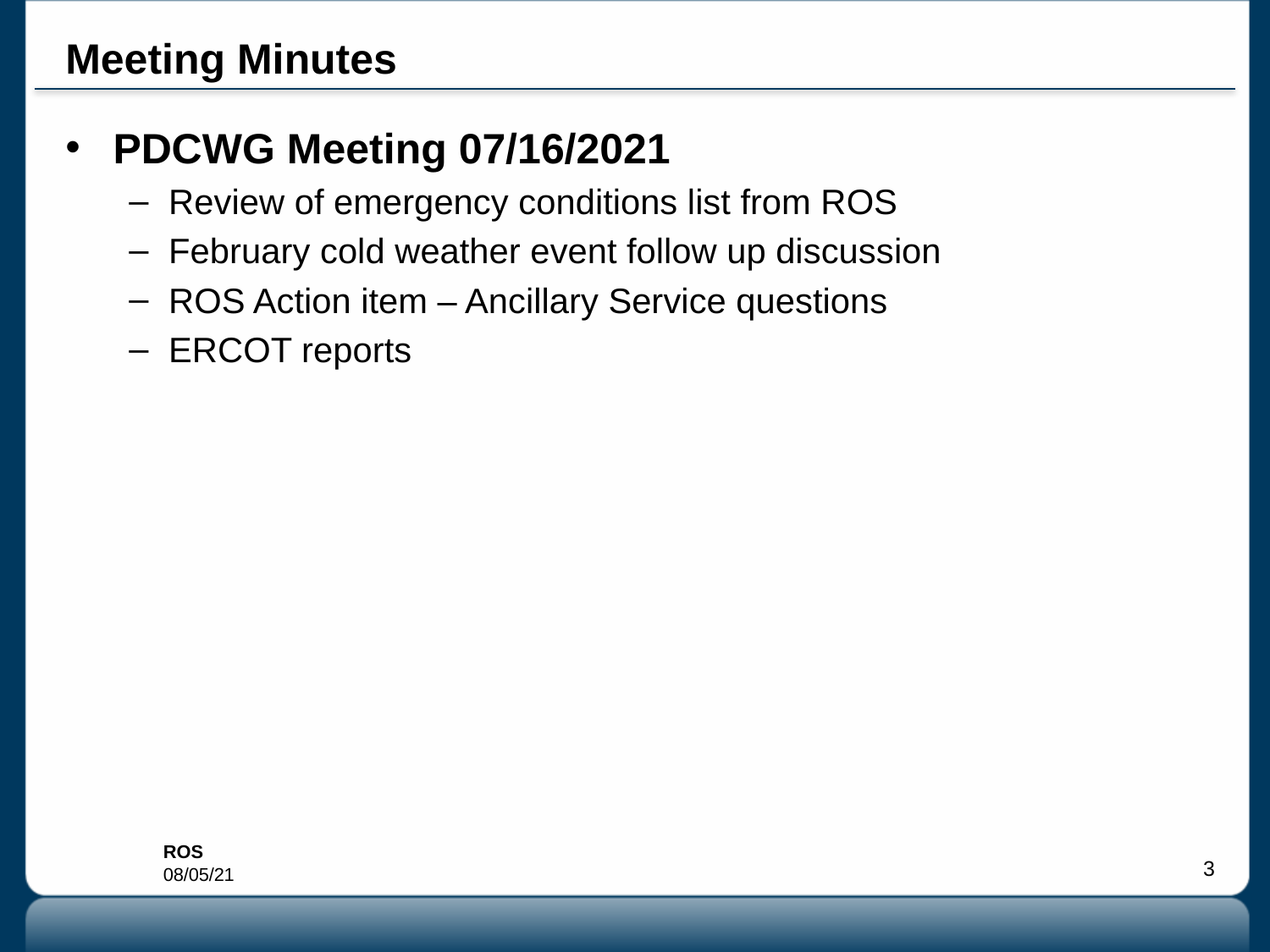

# Meeting Minutes
PDCWG Meeting 07/16/2021
Review of emergency conditions list from ROS
February cold weather event follow up discussion
ROS Action item – Ancillary Service questions
ERCOT reports